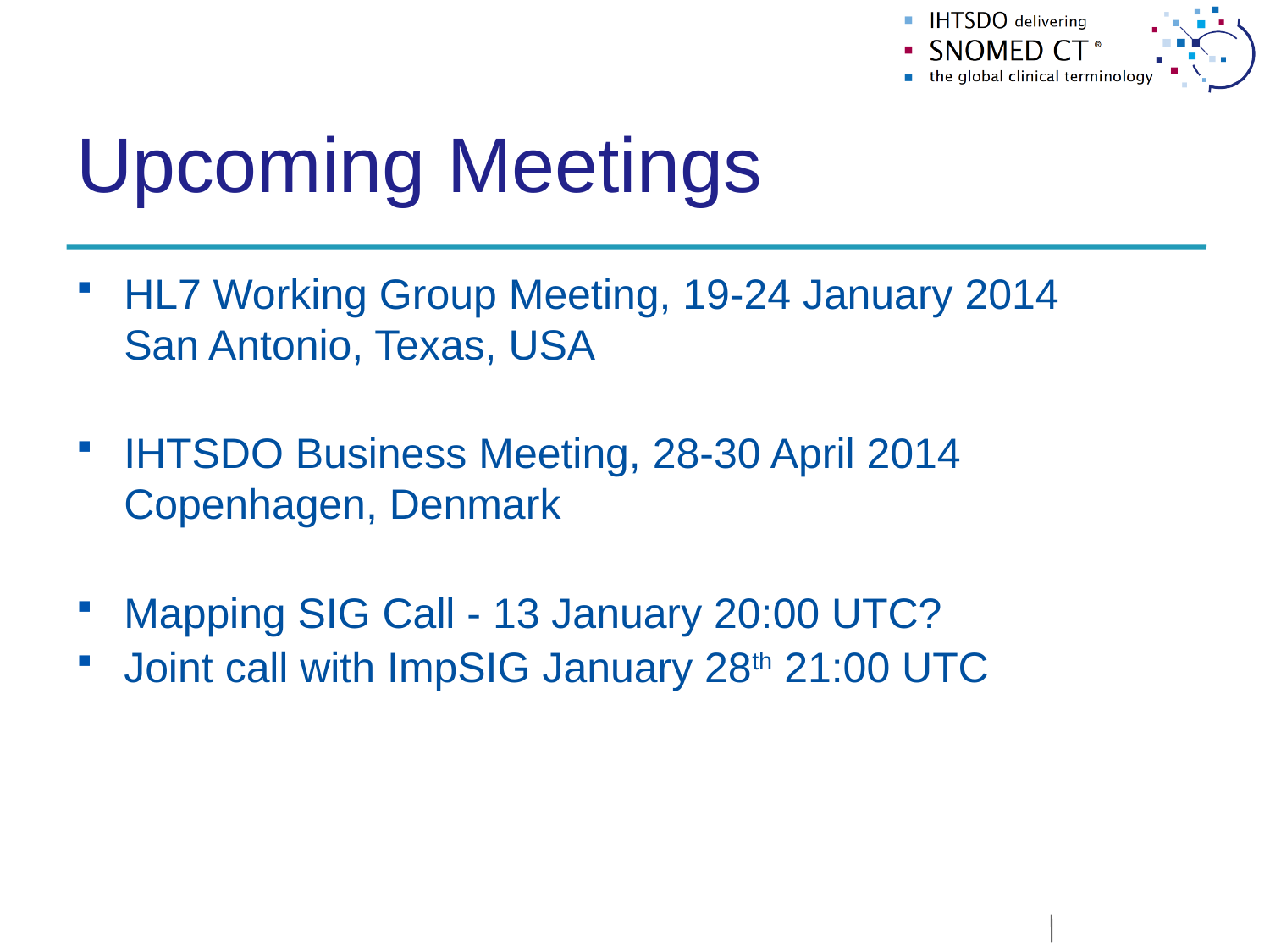

# Upcoming Meetings
HL7 Working Group Meeting, 19-24 January 2014      San Antonio, Texas, USA

IHTSDO Business Meeting, 28-30 April 2014 Copenhagen, Denmark

Mapping SIG Call - 13 January 20:00 UTC?
Joint call with ImpSIG January 28th 21:00 UTC